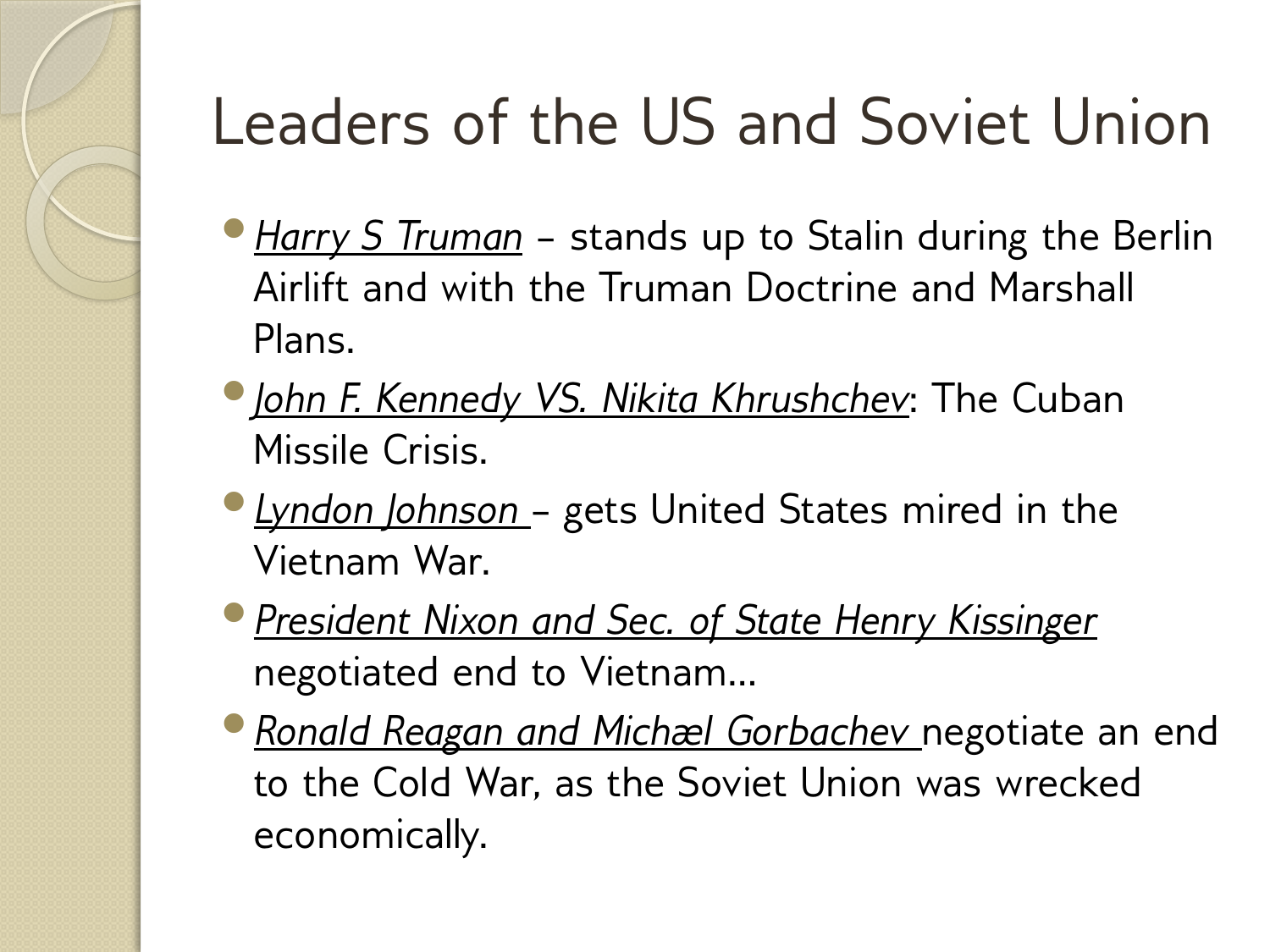

# Leaders of the US and Soviet Union
Harry S Truman – stands up to Stalin during the Berlin Airlift and with the Truman Doctrine and Marshall Plans.
John F. Kennedy VS. Nikita Khrushchev: The Cuban Missile Crisis.
Lyndon Johnson – gets United States mired in the Vietnam War.
President Nixon and Sec. of State Henry Kissinger negotiated end to Vietnam…
Ronald Reagan and Michael Gorbachev negotiate an end to the Cold War, as the Soviet Union was wrecked economically.